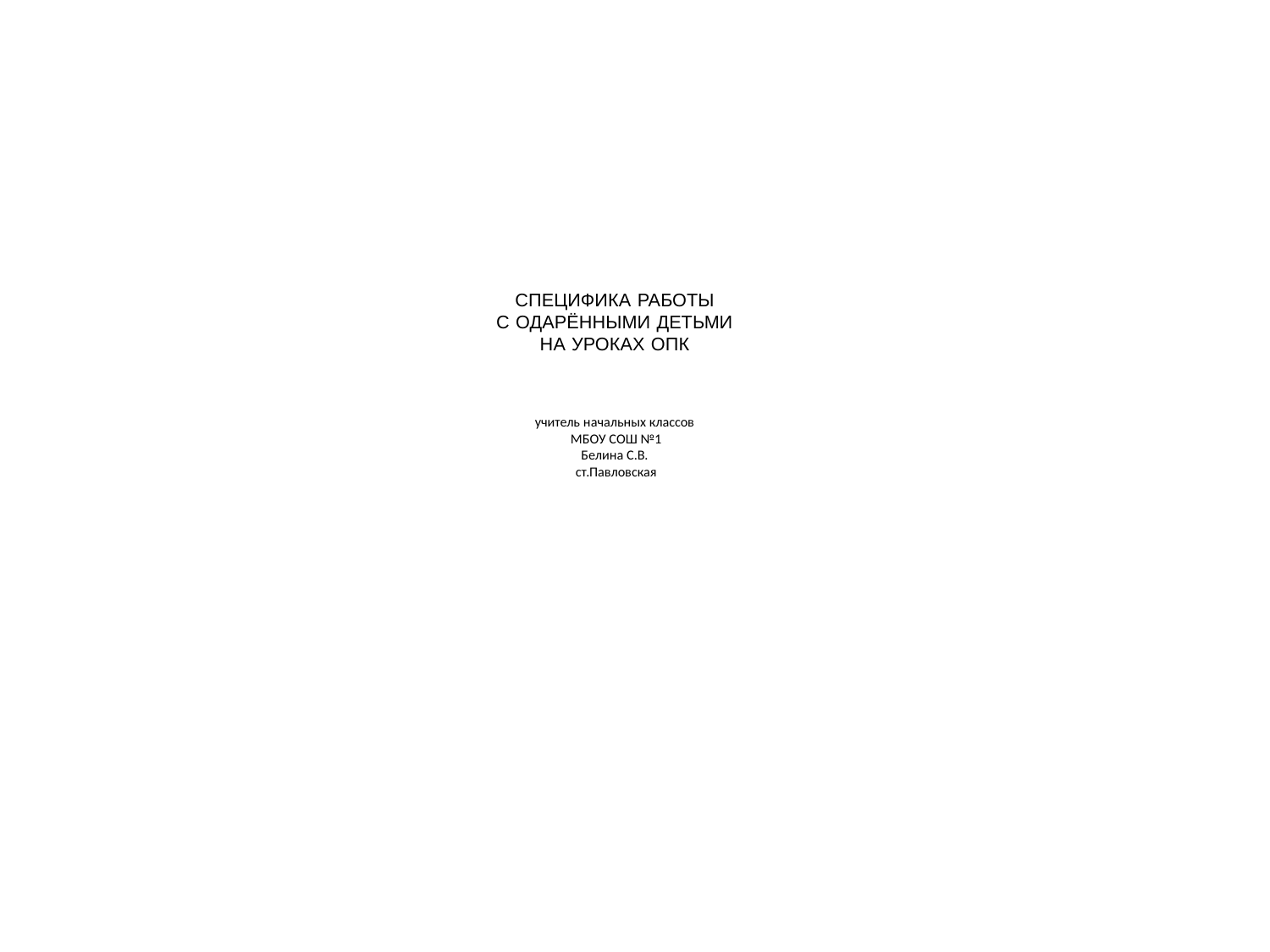

# СПЕЦИФИКА РАБОТЫ С ОДАРЁННЫМИ ДЕТЬМИ НА УРОКАХ ОПК учитель начальных классов МБОУ СОШ №1 Белина С.В. ст.Павловская